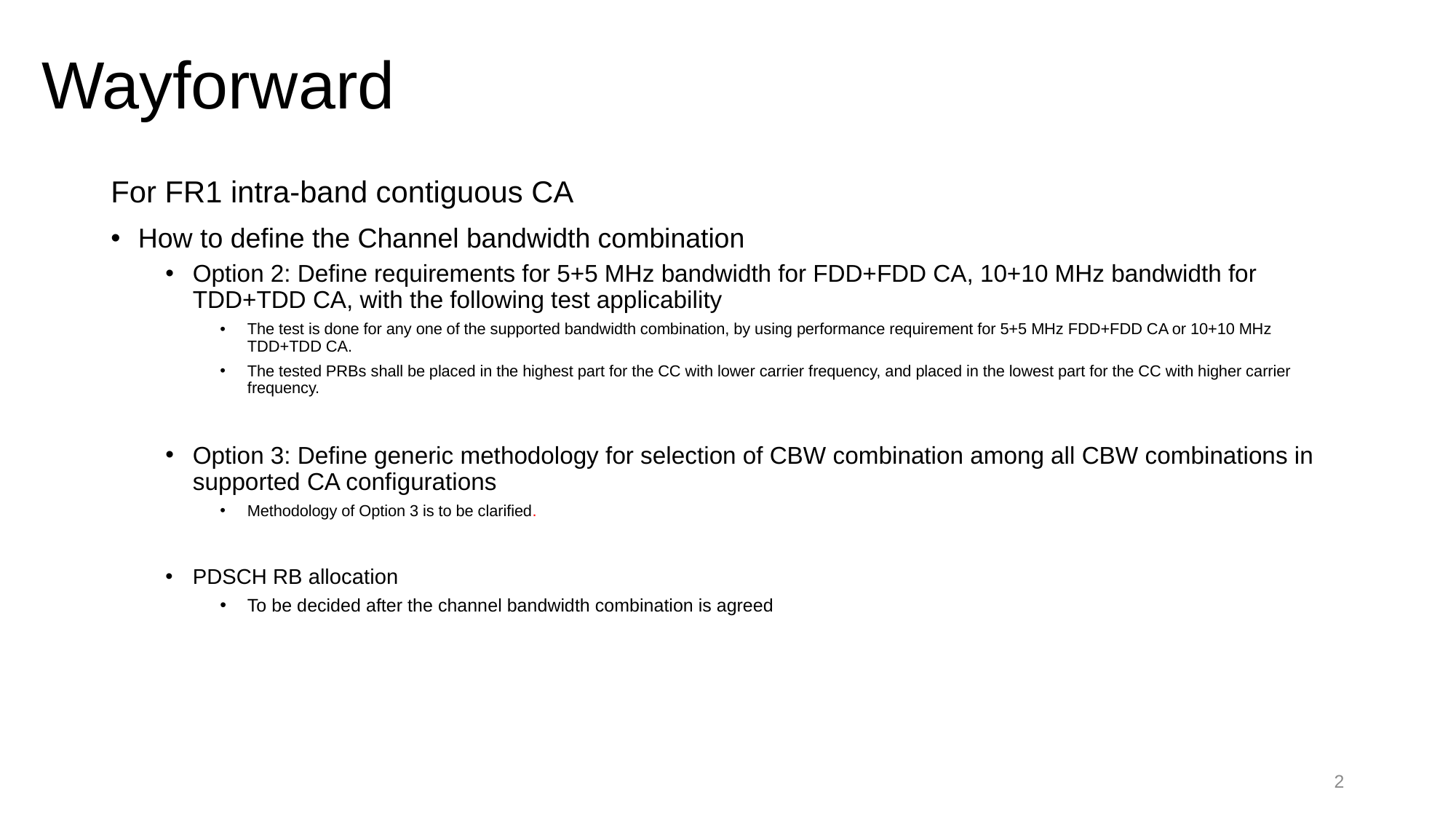

# Wayforward
For FR1 intra-band contiguous CA
How to define the Channel bandwidth combination
Option 2: Define requirements for 5+5 MHz bandwidth for FDD+FDD CA, 10+10 MHz bandwidth for TDD+TDD CA, with the following test applicability
The test is done for any one of the supported bandwidth combination, by using performance requirement for 5+5 MHz FDD+FDD CA or 10+10 MHz TDD+TDD CA.
The tested PRBs shall be placed in the highest part for the CC with lower carrier frequency, and placed in the lowest part for the CC with higher carrier frequency.

Option 3: Define generic methodology for selection of CBW combination among all CBW combinations in supported CA configurations
Methodology of Option 3 is to be clarified.

PDSCH RB allocation
To be decided after the channel bandwidth combination is agreed

2